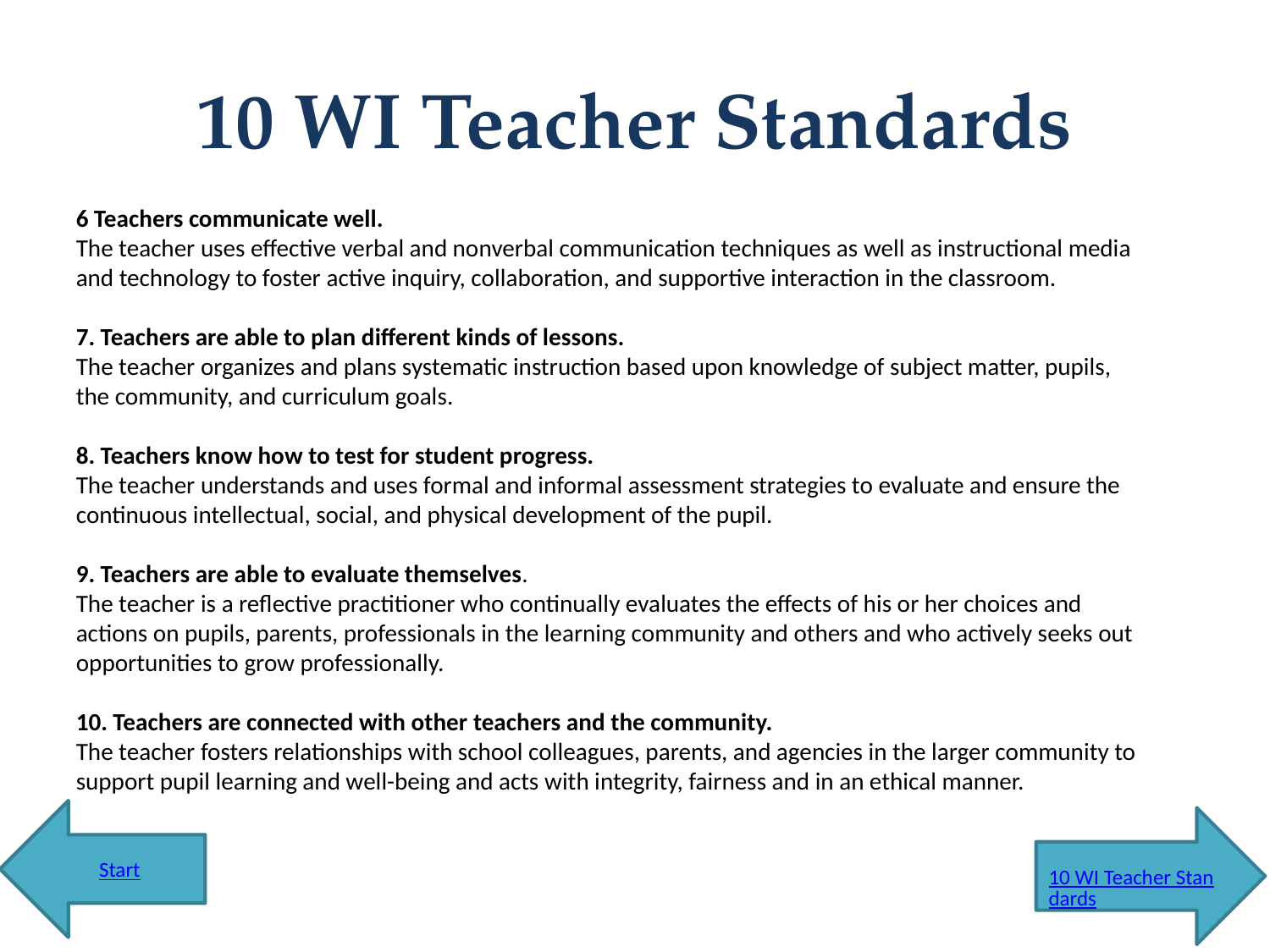

# 10 WI Teacher Standards
6 Teachers communicate well.
The teacher uses effective verbal and nonverbal communication techniques as well as instructional media and technology to foster active inquiry, collaboration, and supportive interaction in the classroom.

7. Teachers are able to plan different kinds of lessons.
The teacher organizes and plans systematic instruction based upon knowledge of subject matter, pupils, the community, and curriculum goals.

8. Teachers know how to test for student progress.
The teacher understands and uses formal and informal assessment strategies to evaluate and ensure the continuous intellectual, social, and physical development of the pupil.

9. Teachers are able to evaluate themselves.
The teacher is a reflective practitioner who continually evaluates the effects of his or her choices and actions on pupils, parents, professionals in the learning community and others and who actively seeks out opportunities to grow professionally.

10. Teachers are connected with other teachers and the community.
The teacher fosters relationships with school colleagues, parents, and agencies in the larger community to support pupil learning and well-being and acts with integrity, fairness and in an ethical manner.
Start
10 WI Teacher Standards